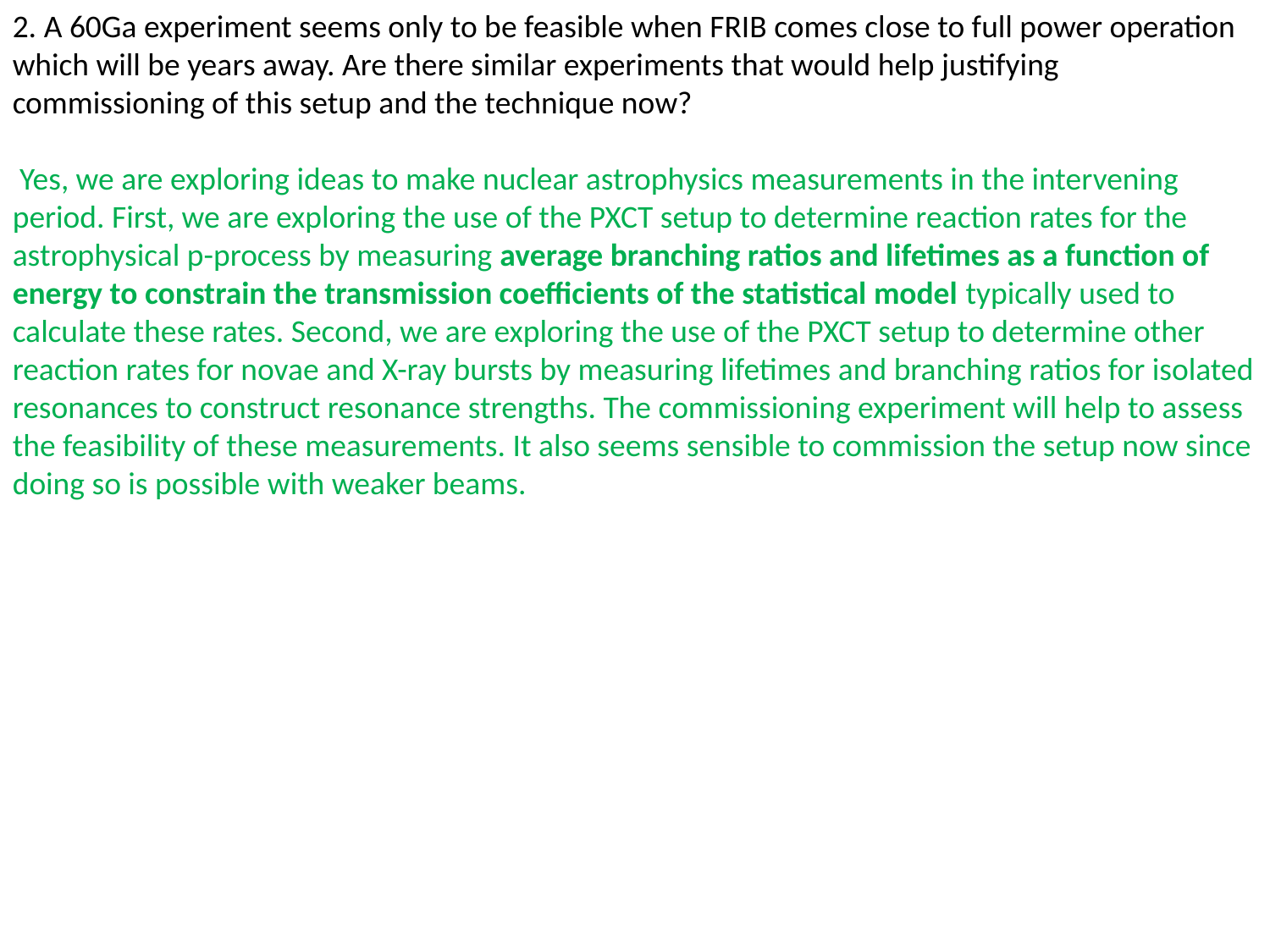

2. A 60Ga experiment seems only to be feasible when FRIB comes close to full power operation which will be years away. Are there similar experiments that would help justifying commissioning of this setup and the technique now?

 Yes, we are exploring ideas to make nuclear astrophysics measurements in the intervening period. First, we are exploring the use of the PXCT setup to determine reaction rates for the astrophysical p-process by measuring average branching ratios and lifetimes as a function of energy to constrain the transmission coefficients of the statistical model typically used to calculate these rates. Second, we are exploring the use of the PXCT setup to determine other reaction rates for novae and X-ray bursts by measuring lifetimes and branching ratios for isolated resonances to construct resonance strengths. The commissioning experiment will help to assess the feasibility of these measurements. It also seems sensible to commission the setup now since doing so is possible with weaker beams.